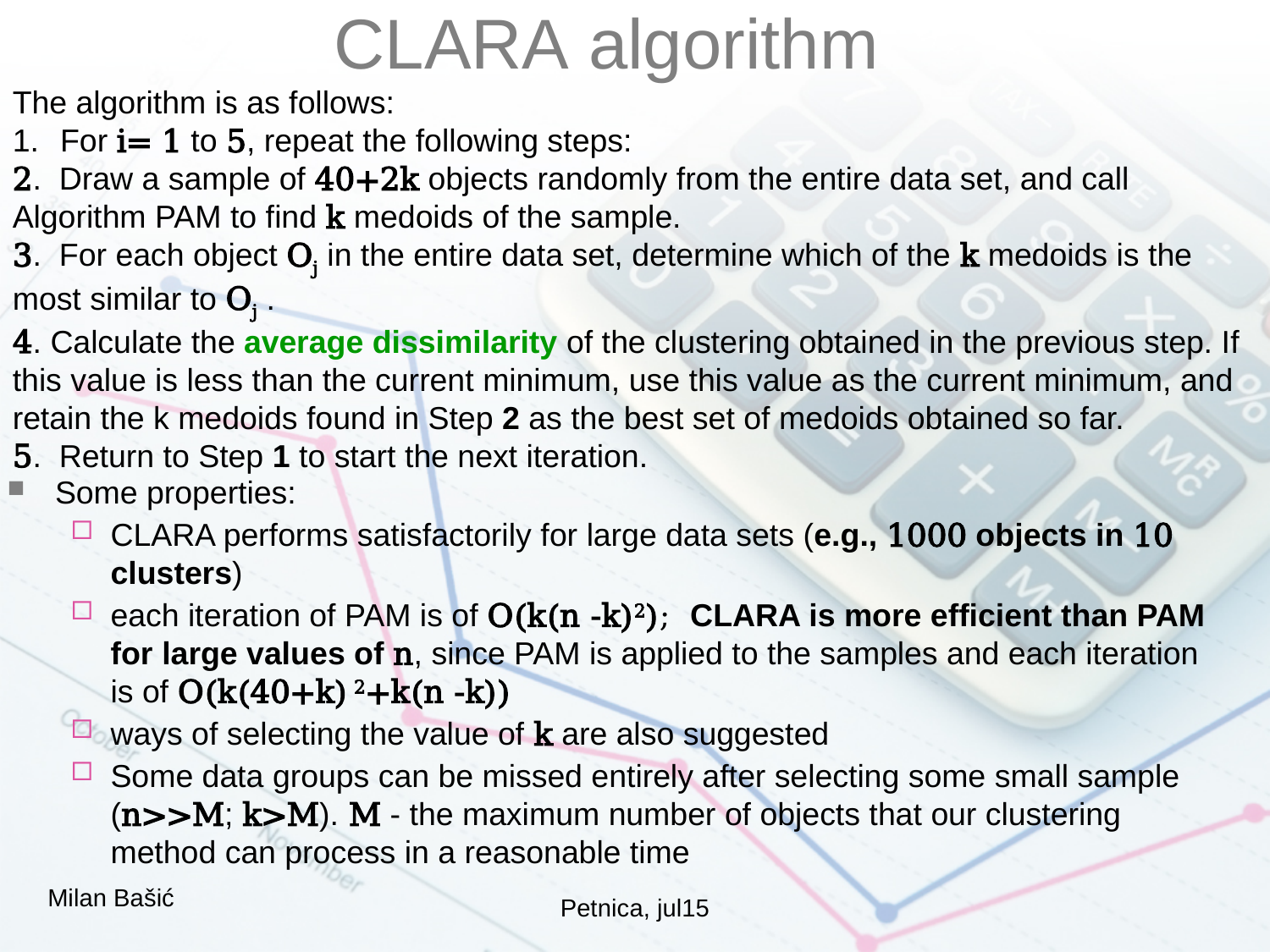

CLARA algorithm
The algorithm is as follows:
For i= 1 to 5, repeat the following steps:
2.  Draw a sample of 40+2k objects randomly from the entire data set, and call Algorithm PAM to find k medoids of the sample.
3.  For each object Oj in the entire data set, determine which of the k medoids is the most similar to Oj .
4. Calculate the average dissimilarity of the clustering obtained in the previous step. If this value is less than the current minimum, use this value as the current minimum, and retain the k medoids found in Step 2 as the best set of medoids obtained so far.
5.  Return to Step 1 to start the next iteration.
Some properties:
CLARA performs satisfactorily for large data sets (e.g., 1000 objects in 10 clusters)
each iteration of PAM is of O(k(n -k)2);  CLARA is more efficient than PAM for large values of n, since PAM is applied to the samples and each iteration is of O(k(40+k) 2+k(n -k))
ways of selecting the value of k are also suggested
Some data groups can be missed entirely after selecting some small sample (n>>M; k>M). M - the maximum number of objects that our clustering method can process in a reasonable time

Milan Bašić
Petnica, jul15